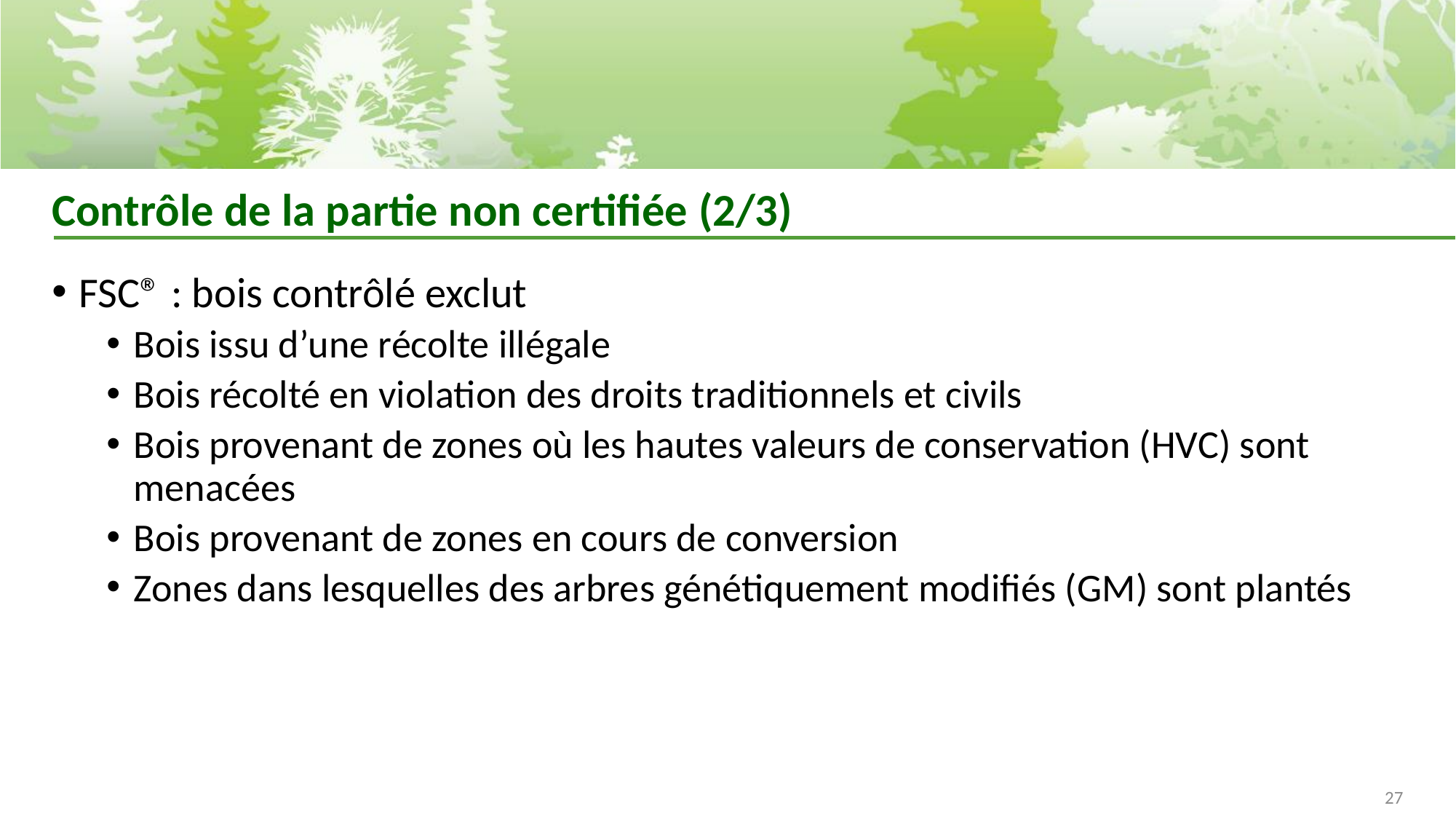

# Contrôle de la partie non certifiée (2/3)
FSC® : bois contrôlé exclut
Bois issu d’une récolte illégale
Bois récolté en violation des droits traditionnels et civils
Bois provenant de zones où les hautes valeurs de conservation (HVC) sont menacées
Bois provenant de zones en cours de conversion
Zones dans lesquelles des arbres génétiquement modifiés (GM) sont plantés
27